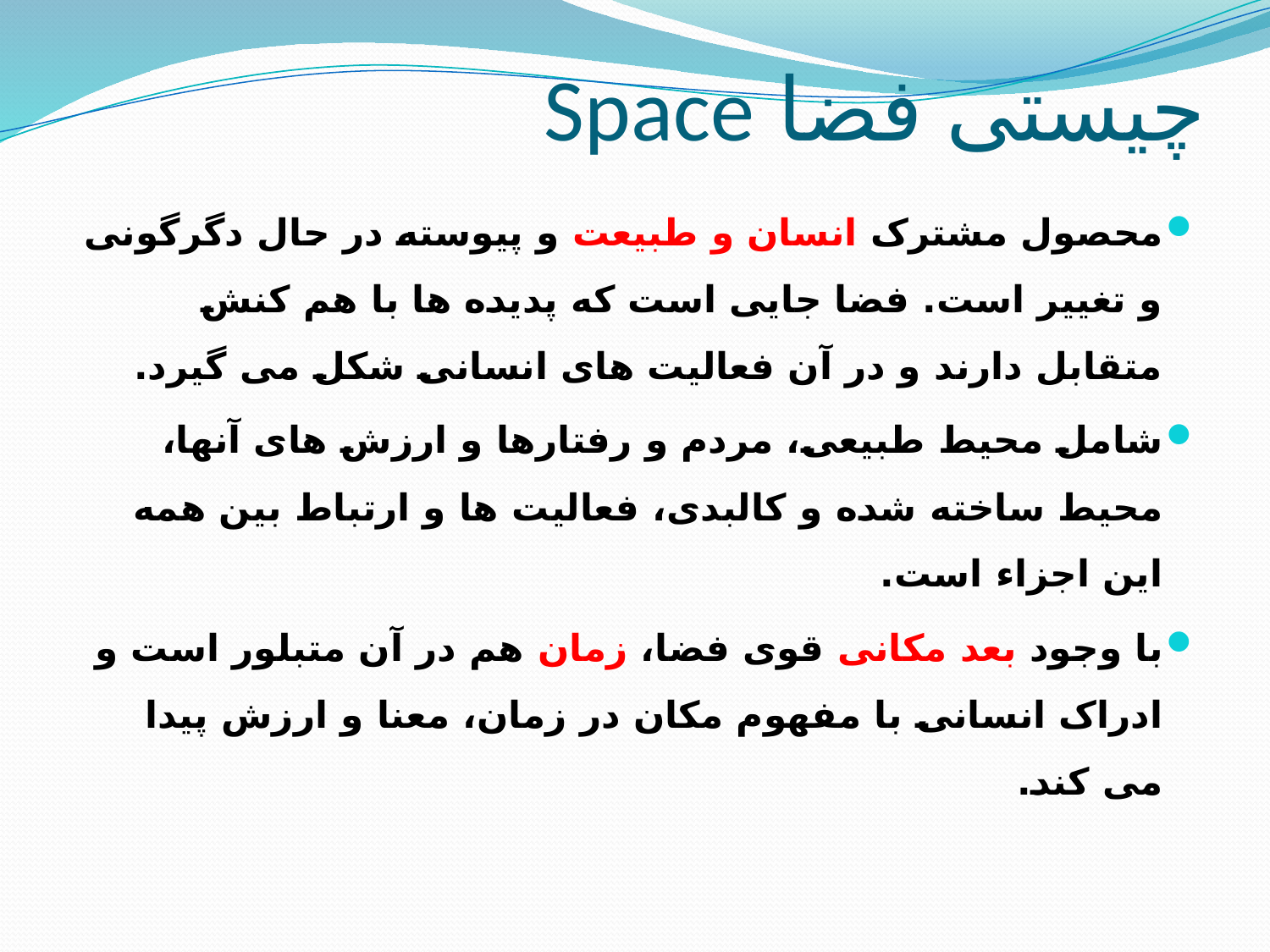

# چیستی فضا Space
محصول مشترک انسان و طبیعت و پیوسته در حال دگرگونی و تغییر است. فضا جایی است که پدیده ها با هم کنش متقابل دارند و در آن فعالیت های انسانی شکل می گیرد.
شامل محیط طبیعی، مردم و رفتارها و ارزش های آنها، محیط ساخته شده و کالبدی، فعالیت ها و ارتباط بین همه این اجزاء است.
با وجود بعد مکانی قوی فضا، زمان هم در آن متبلور است و ادراک انسانی با مفهوم مکان در زمان، معنا و ارزش پیدا می کند.